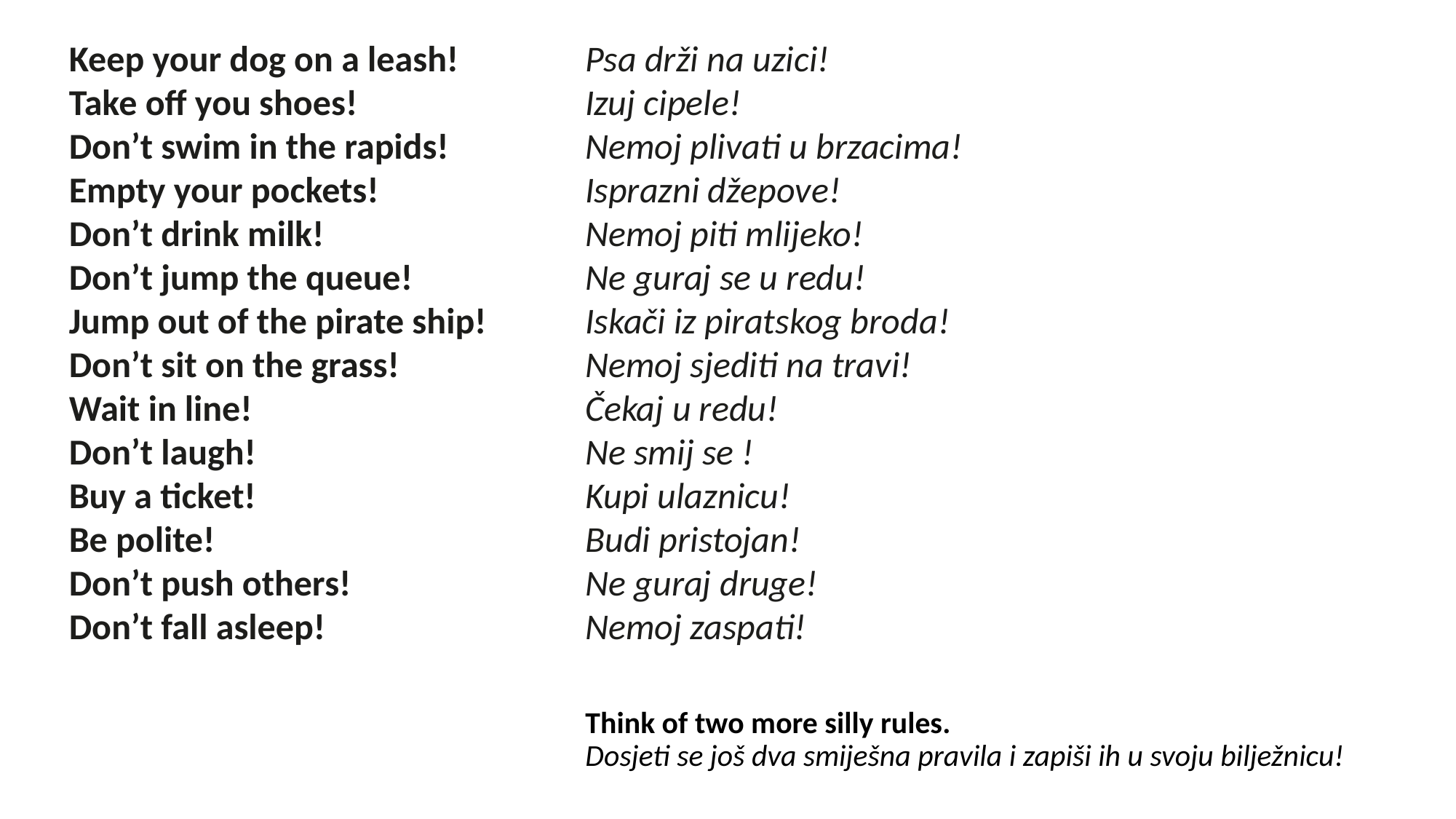

Keep your dog on a leash!
Take off you shoes!
Don’t swim in the rapids!
Empty your pockets!
Don’t drink milk!
Don’t jump the queue!
Jump out of the pirate ship!
Don’t sit on the grass!
Wait in line!
Don’t laugh!
Buy a ticket!
Be polite!
Don’t push others!
Don’t fall asleep!
Psa drži na uzici!
Izuj cipele!
Nemoj plivati u brzacima!
Isprazni džepove!
Nemoj piti mlijeko!
Ne guraj se u redu!
Iskači iz piratskog broda!
Nemoj sjediti na travi!
Čekaj u redu!
Ne smij se !
Kupi ulaznicu!
Budi pristojan!
Ne guraj druge!
Nemoj zaspati!
Think of two more silly rules.
Dosjeti se još dva smiješna pravila i zapiši ih u svoju bilježnicu!